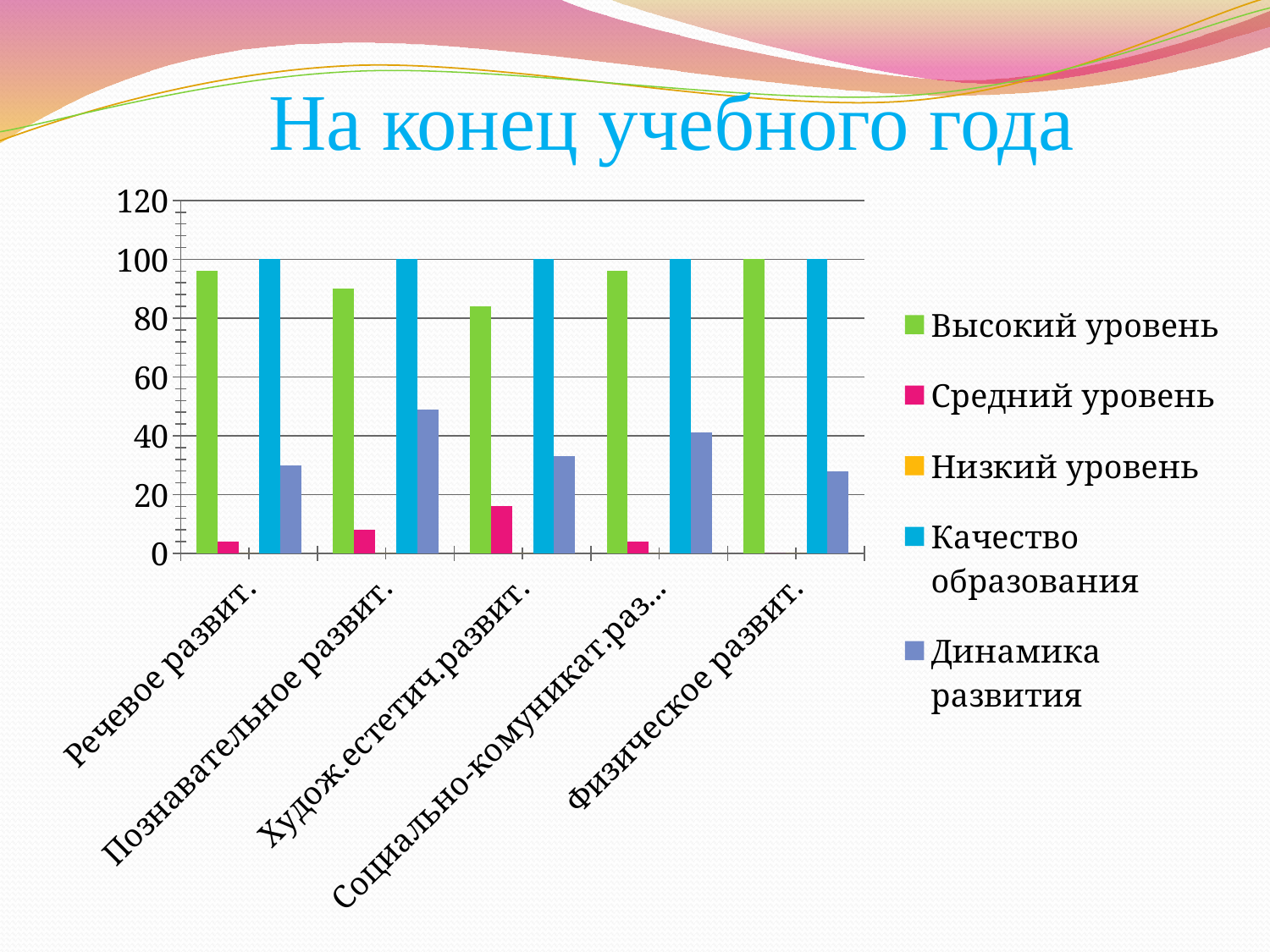

# На конец учебного года

### Chart

| Category | Высокий уровень | Средний уровень | Низкий уровень | Качество образования | Динамика развития |
|---|---|---|---|---|---|
| Речевое развит. | 96.0 | 4.0 | 0.0 | 100.0 | 30.0 |
| Познавательное развит. | 90.0 | 8.0 | 0.0 | 100.0 | 49.0 |
| Худож.естетич.развит. | 84.0 | 16.0 | 0.0 | 100.0 | 33.0 |
| Социально-комуникат.развит. | 96.0 | 4.0 | 0.0 | 100.0 | 41.0 |
| Физическое развит. | 100.0 | 0.0 | 0.0 | 100.0 | 28.0 |